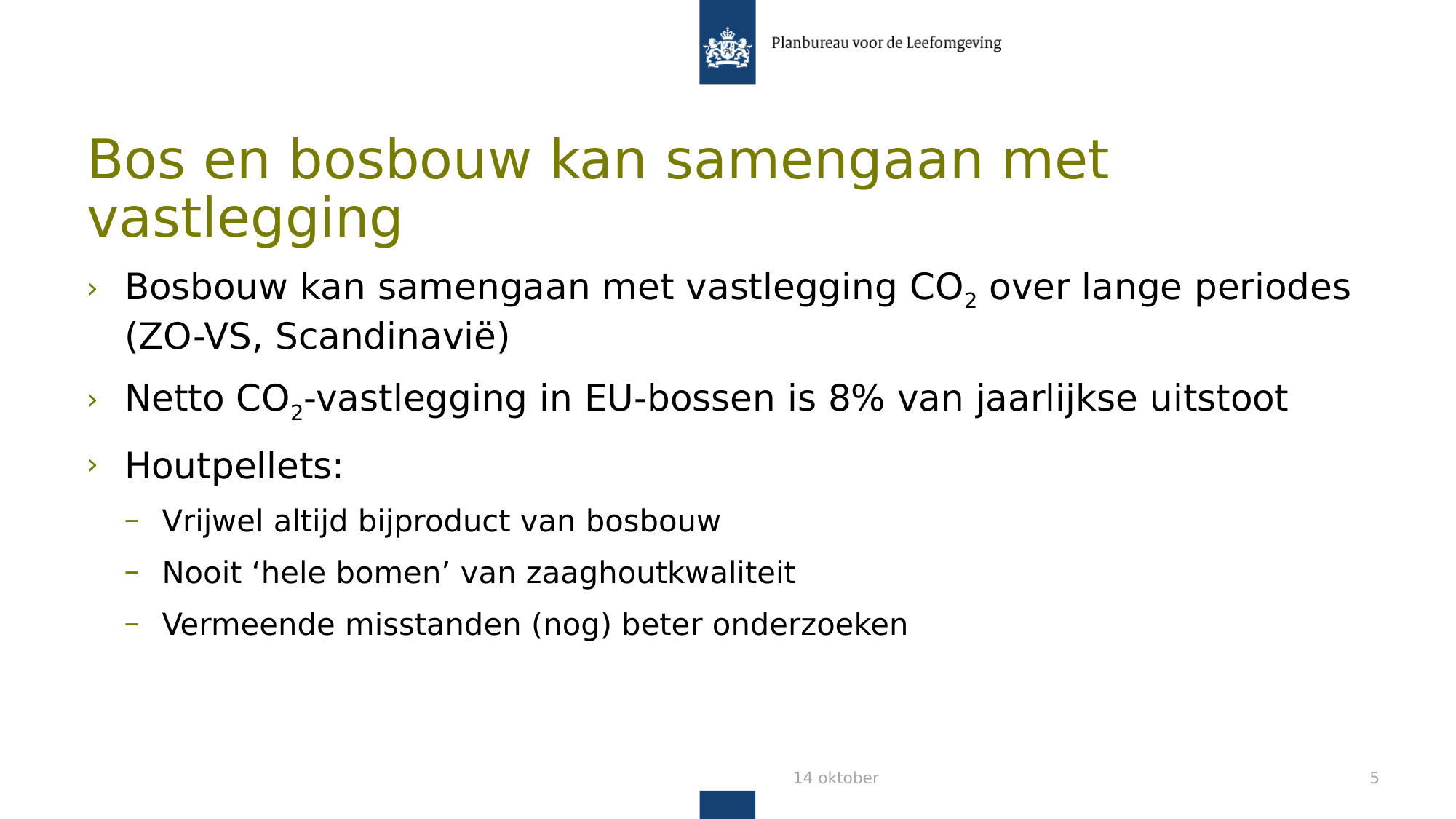

# Bos en bosbouw kan samengaan met vastlegging
Bosbouw kan samengaan met vastlegging CO2 over lange periodes (ZO-VS, Scandinavië)
Netto CO2-vastlegging in EU-bossen is 8% van jaarlijkse uitstoot
Houtpellets:
Vrijwel altijd bijproduct van bosbouw
Nooit ‘hele bomen’ van zaaghoutkwaliteit
Vermeende misstanden (nog) beter onderzoeken

14 oktober
5